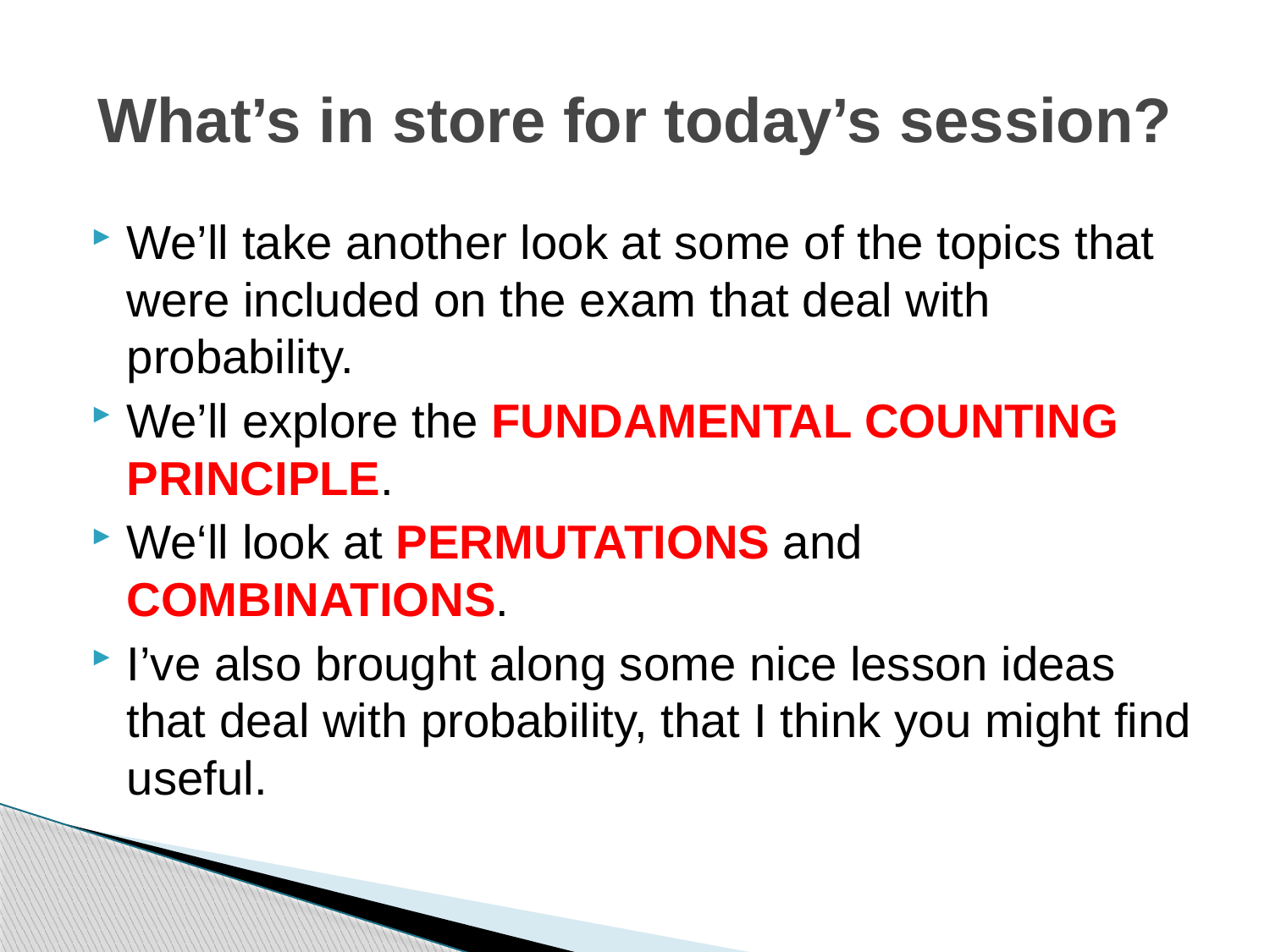

# What’s in store for today’s session?
We’ll take another look at some of the topics that were included on the exam that deal with probability.
We’ll explore the FUNDAMENTAL COUNTING PRINCIPLE.
We‘ll look at PERMUTATIONS and COMBINATIONS.
I’ve also brought along some nice lesson ideas that deal with probability, that I think you might find useful.